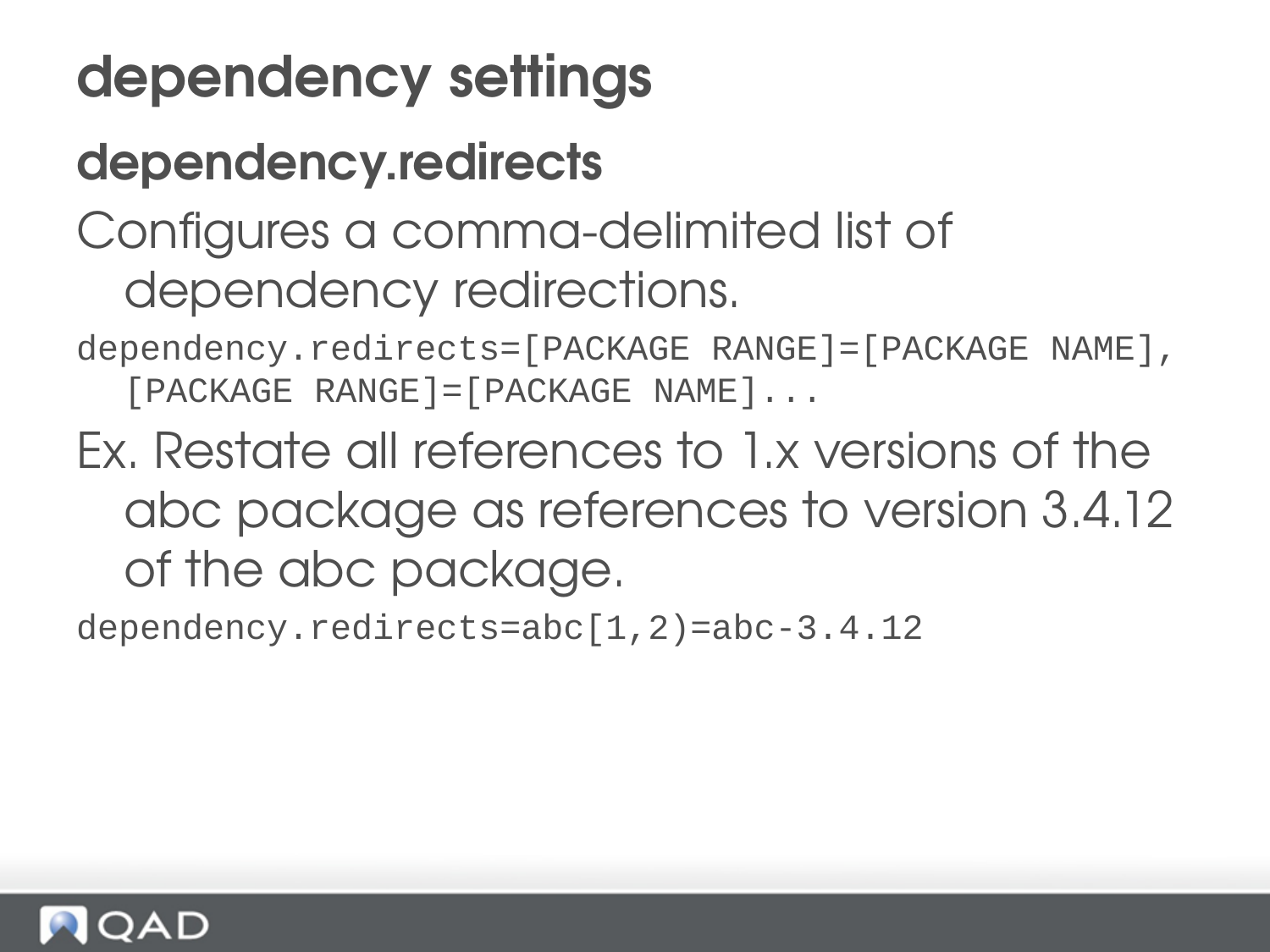

# dependency settings
dependency.redirects
Configures a comma-delimited list of dependency redirections.
dependency.redirects=[PACKAGE RANGE]=[PACKAGE NAME],[PACKAGE RANGE]=[PACKAGE NAME]...
Ex. Restate all references to 1.x versions of the abc package as references to version 3.4.12 of the abc package.
dependency.redirects=abc[1,2)=abc-3.4.12